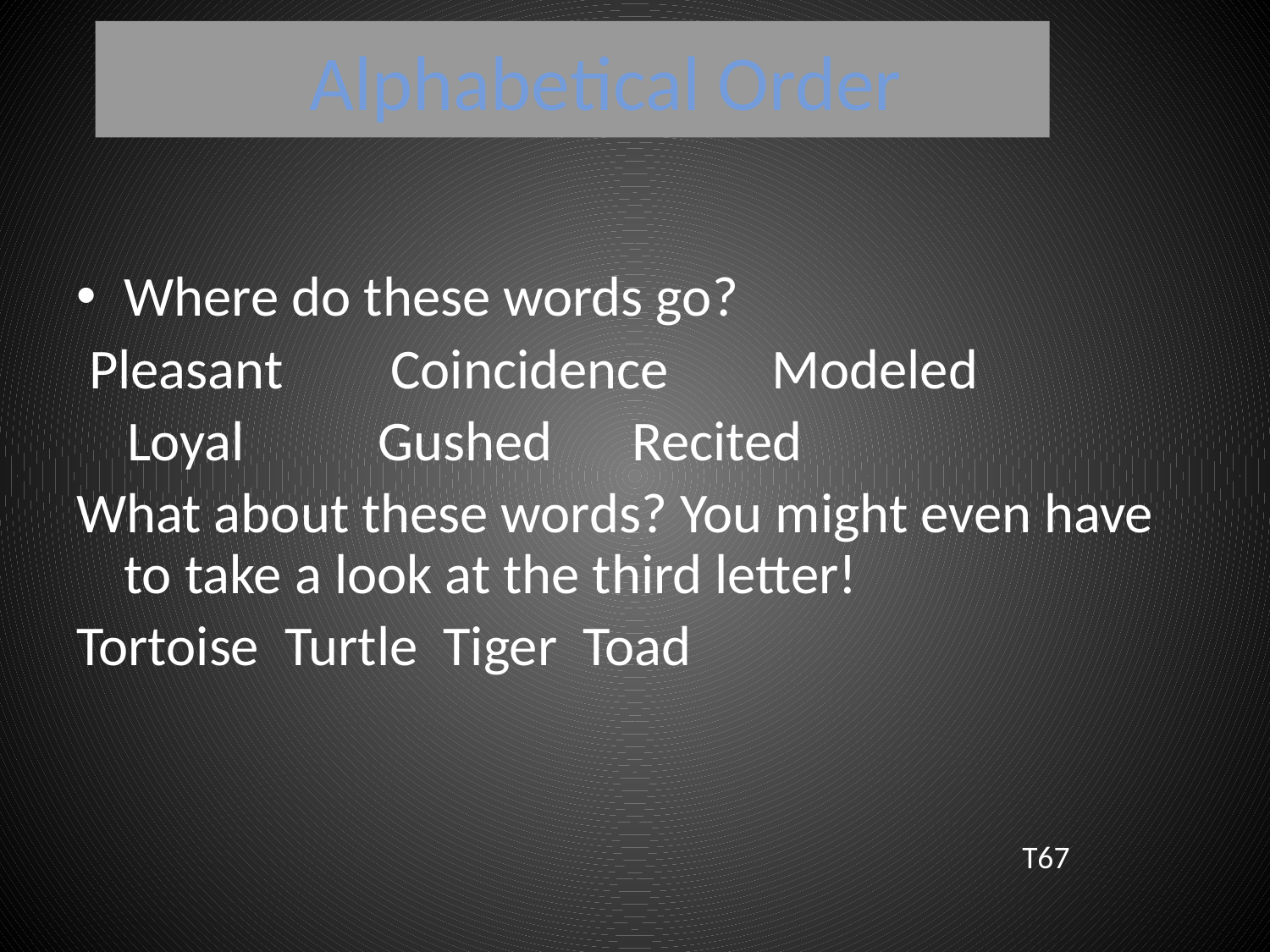

# Alphabetical Order
Where do these words go?
 Pleasant	 Coincidence	 Modeled
    Loyal 	Gushed 	Recited
What about these words? You might even have to take a look at the third letter!
Tortoise  Turtle  Tiger  Toad

T67